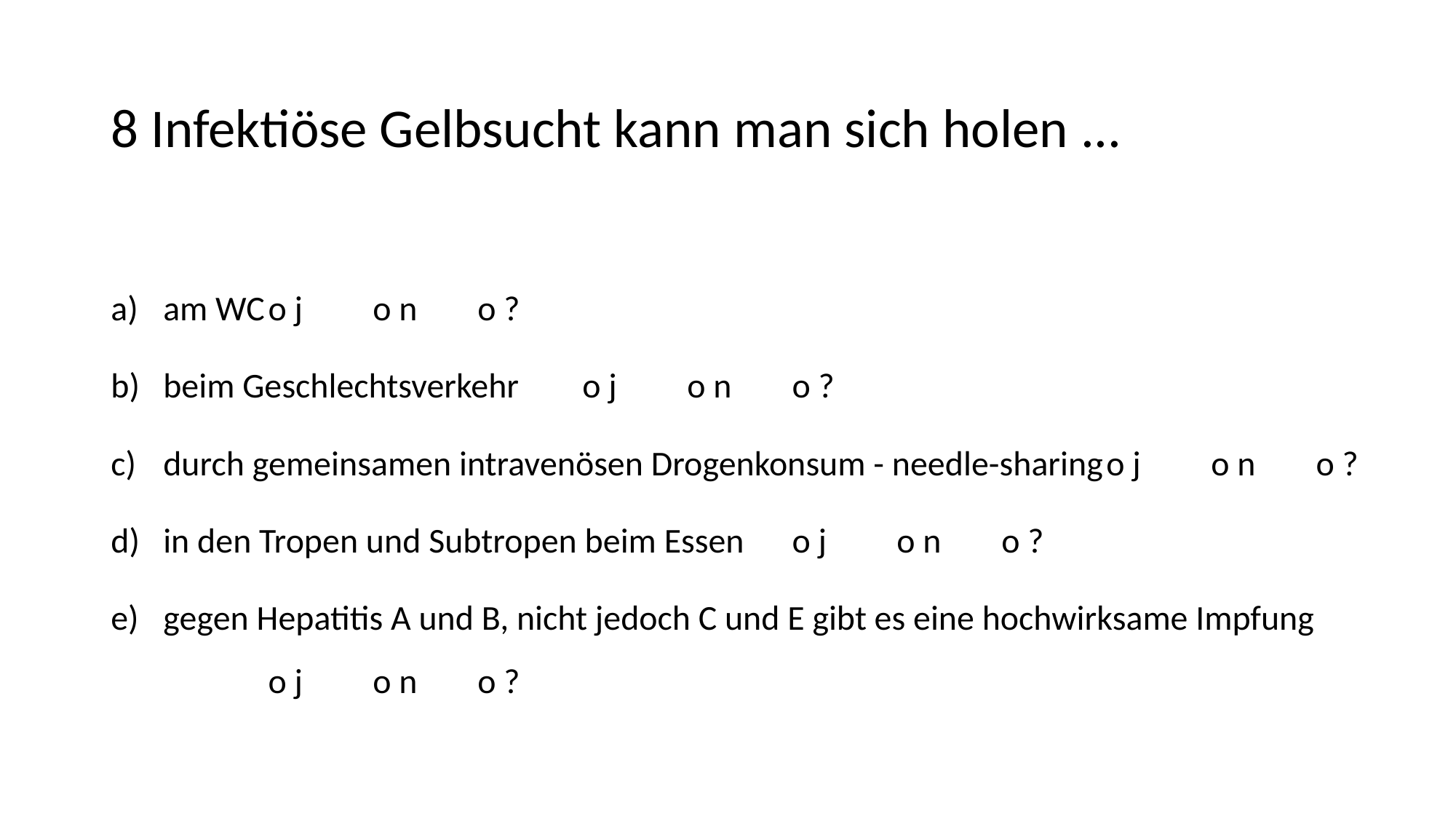

# 8 Infektiöse Gelbsucht kann man sich holen ...
am WC								o j	o n	o ?
beim Geschlechtsverkehr						o j	o n	o ?
durch gemeinsamen intravenösen Drogenkonsum - needle-sharing												o j	o n	o ?
in den Tropen und Subtropen beim Essen			o j	o n	o ?
gegen Hepatitis A und B, nicht jedoch C und E gibt es eine hochwirksame Impfung 										o j	o n	o ?